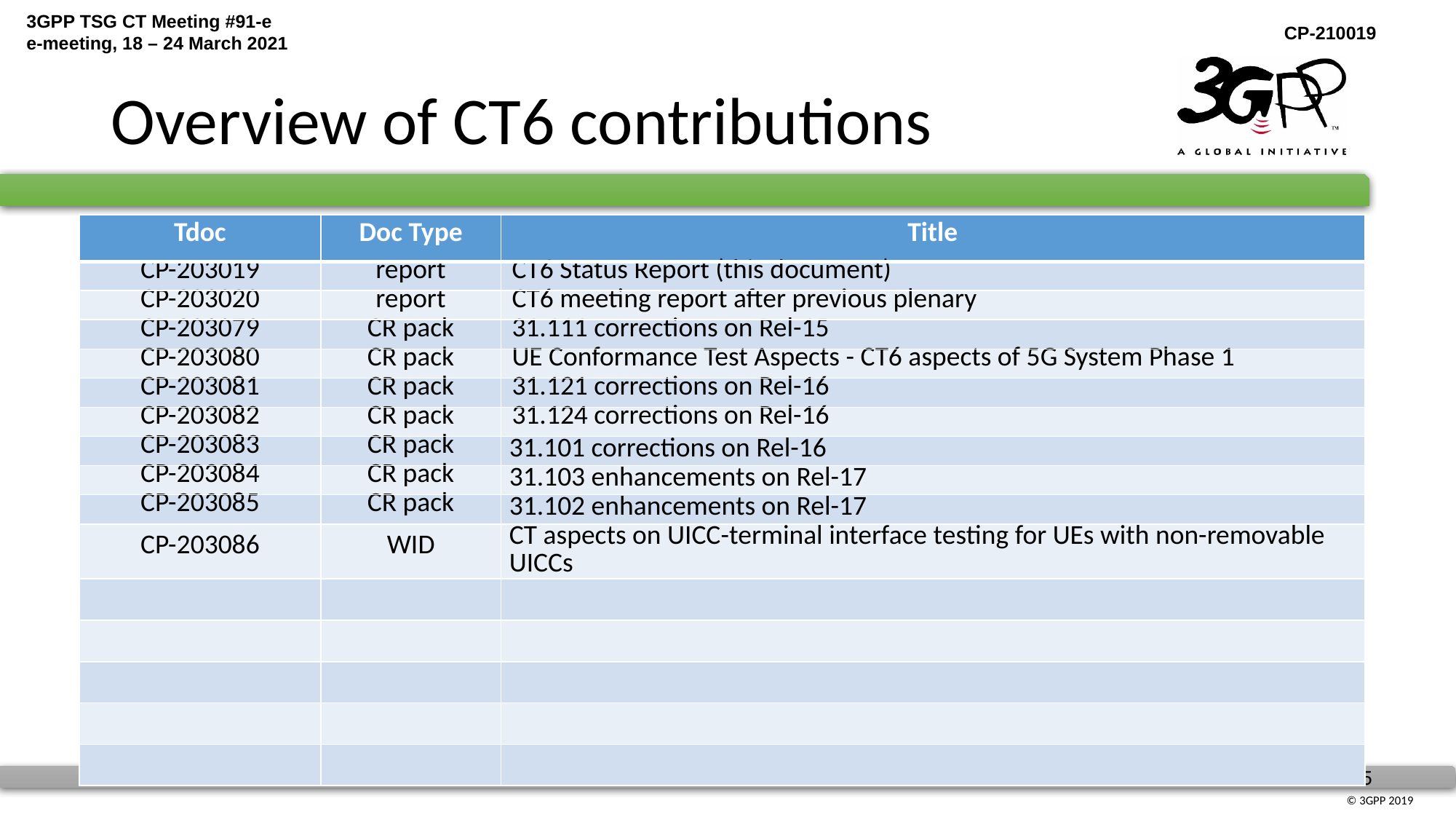

# Overview of CT6 contributions
| Tdoc | Doc Type | Title |
| --- | --- | --- |
| CP-203019 | report | CT6 Status Report (this document) |
| CP-203020 | report | CT6 meeting report after previous plenary |
| CP-203079 | CR pack | 31.111 corrections on Rel-15 |
| CP-203080 | CR pack | UE Conformance Test Aspects - CT6 aspects of 5G System Phase 1 |
| CP-203081 | CR pack | 31.121 corrections on Rel-16 |
| CP-203082 | CR pack | 31.124 corrections on Rel-16 |
| CP-203083 | CR pack | 31.101 corrections on Rel-16 |
| CP-203084 | CR pack | 31.103 enhancements on Rel-17 |
| CP-203085 | CR pack | 31.102 enhancements on Rel-17 |
| CP-203086 | WID | CT aspects on UICC-terminal interface testing for UEs with non-removable UICCs |
|  |  |  |
|  |  |  |
|  |  |  |
|  |  |  |
|  |  |  |